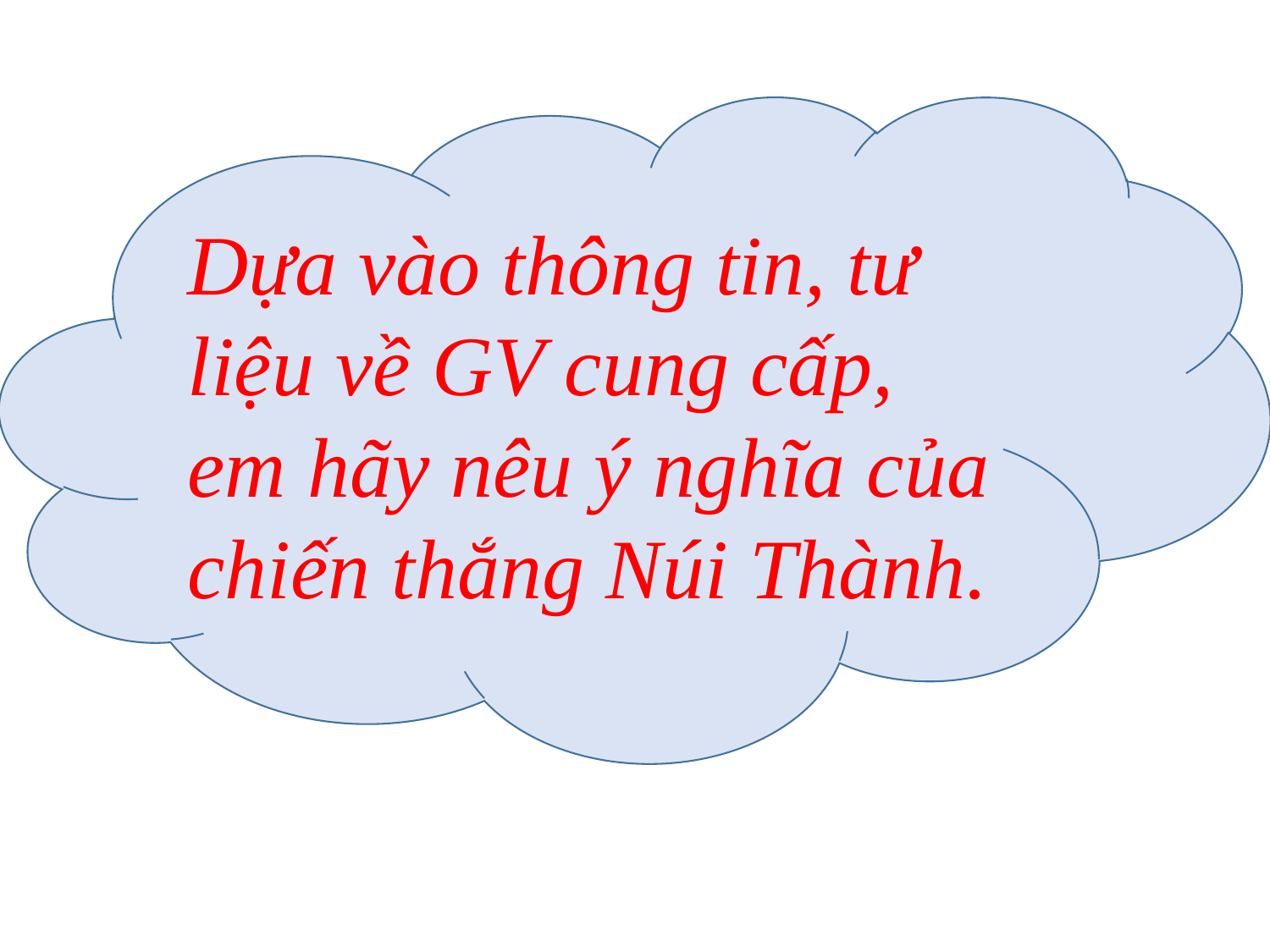

Dựa vào thông tin, tư liệu về GV cung cấp, em hãy nêu ý nghĩa của chiến thắng Núi Thành.